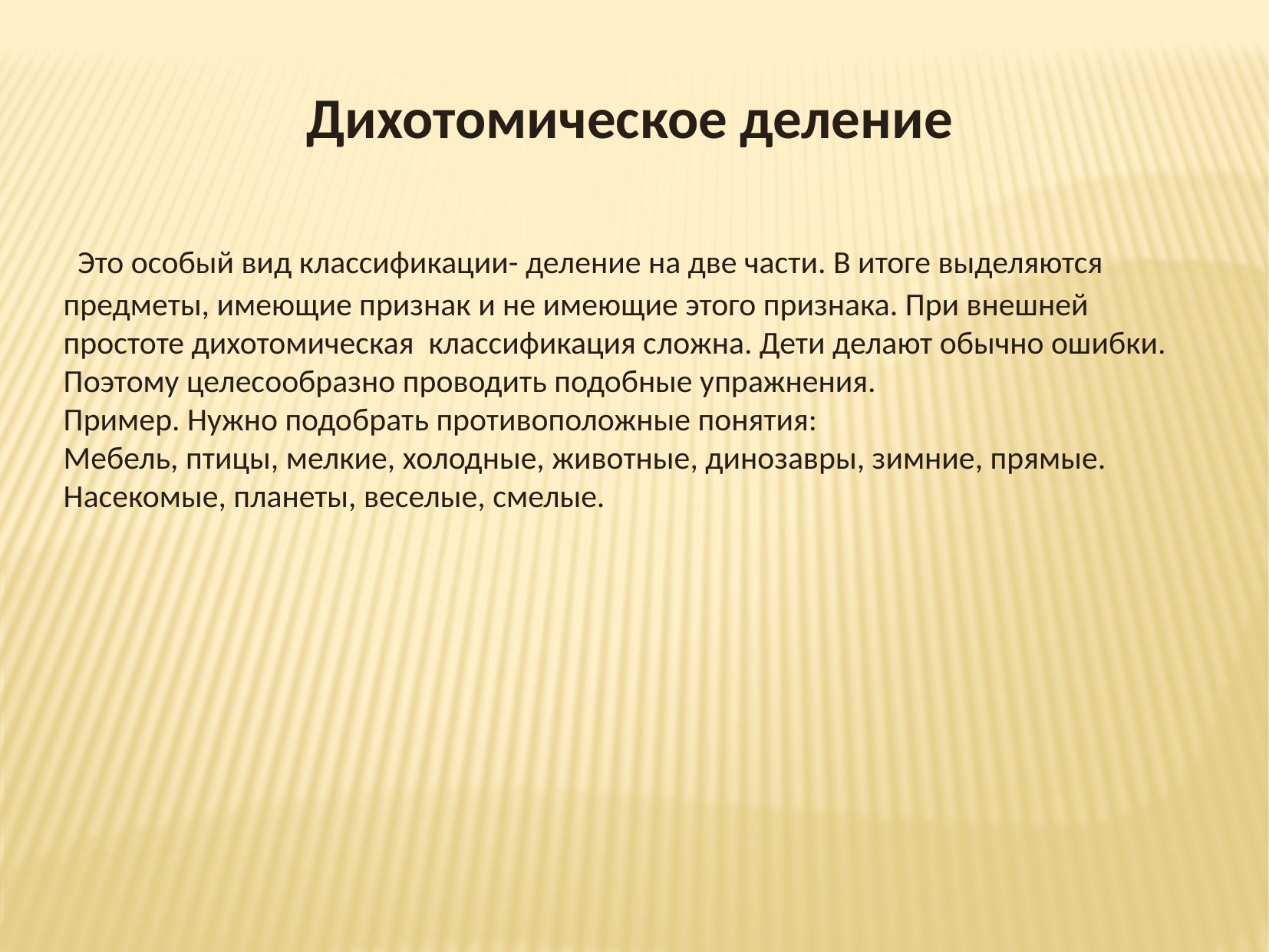

Дихотомическое деление

 Это особый вид классификации- деление на две части. В итоге выделяются предметы, имеющие признак и не имеющие этого признака. При внешней простоте дихотомическая  классификация сложна. Дети делают обычно ошибки. Поэтому целесообразно проводить подобные упражнения.
Пример. Нужно подобрать противоположные понятия:
Мебель, птицы, мелкие, холодные, животные, динозавры, зимние, прямые. Насекомые, планеты, веселые, смелые.